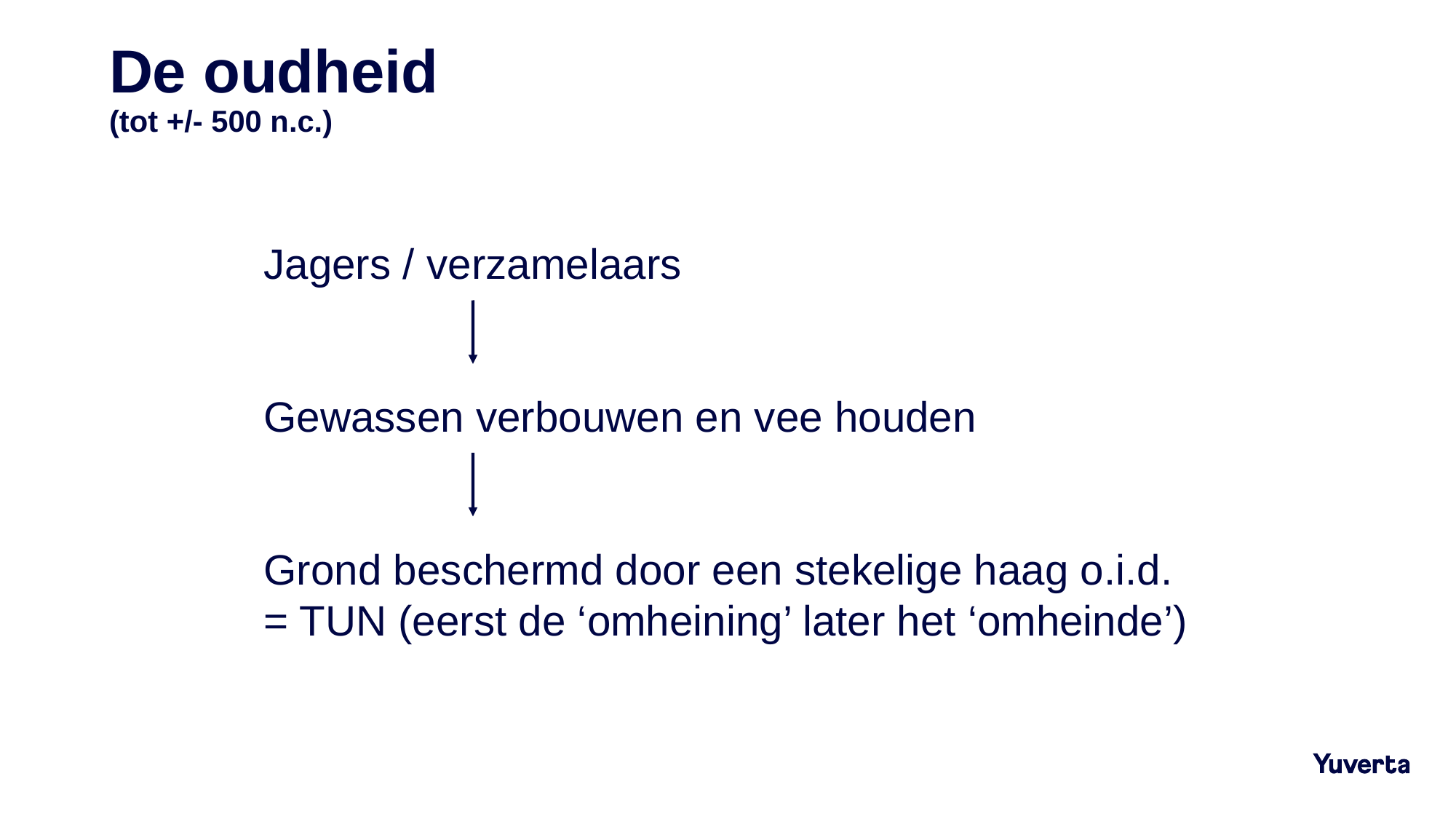

# De oudheid (tot +/- 500 n.c.)
Jagers / verzamelaars

Gewassen verbouwen en vee houden

Grond beschermd door een stekelige haag o.i.d.
= TUN (eerst de ‘omheining’ later het ‘omheinde’)